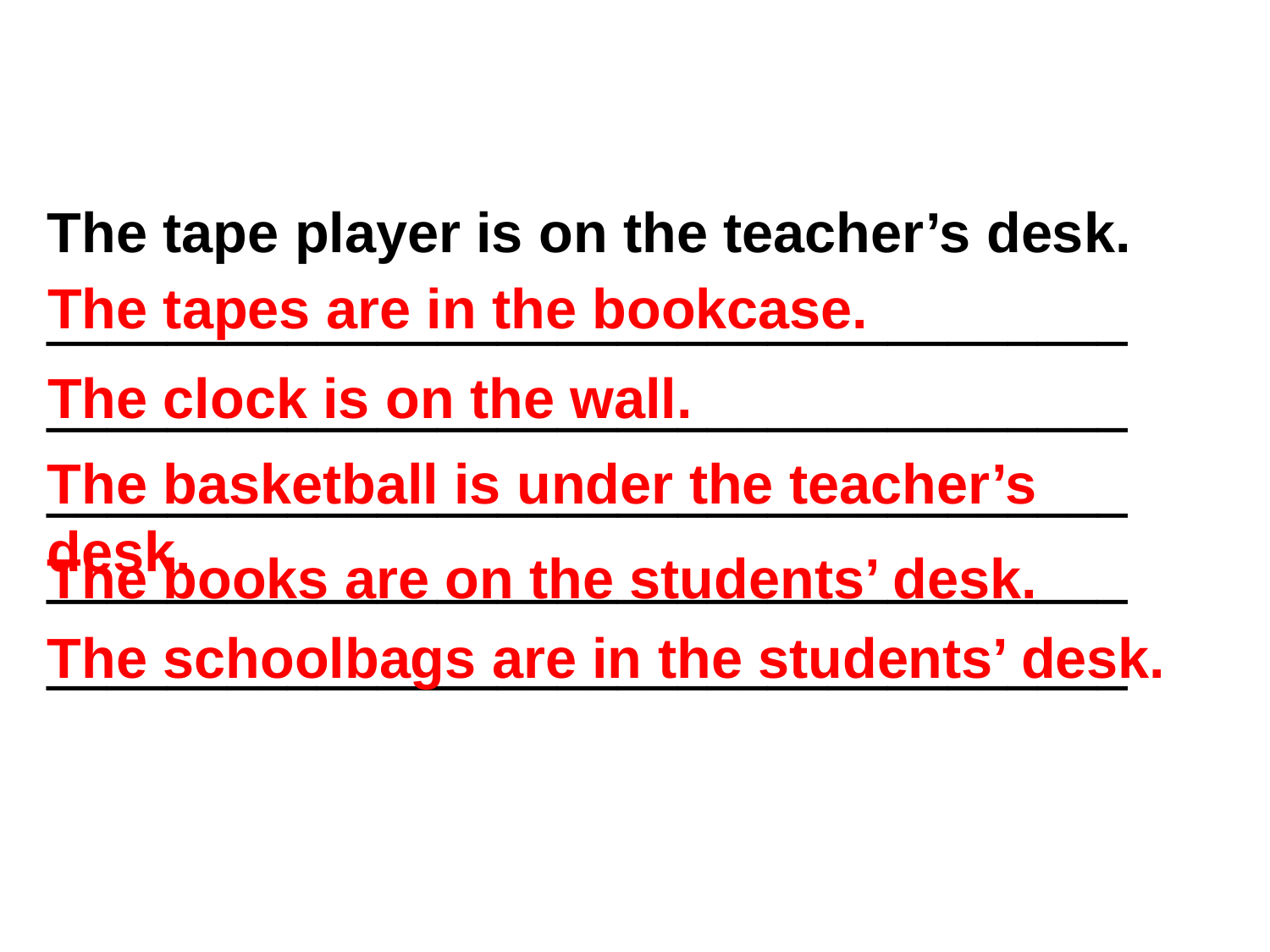

The tape player is on the teacher’s desk.
____________________________________
____________________________________
____________________________________
____________________________________
____________________________________
The tapes are in the bookcase.
The clock is on the wall.
The basketball is under the teacher’s desk.
The books are on the students’ desk.
The schoolbags are in the students’ desk.